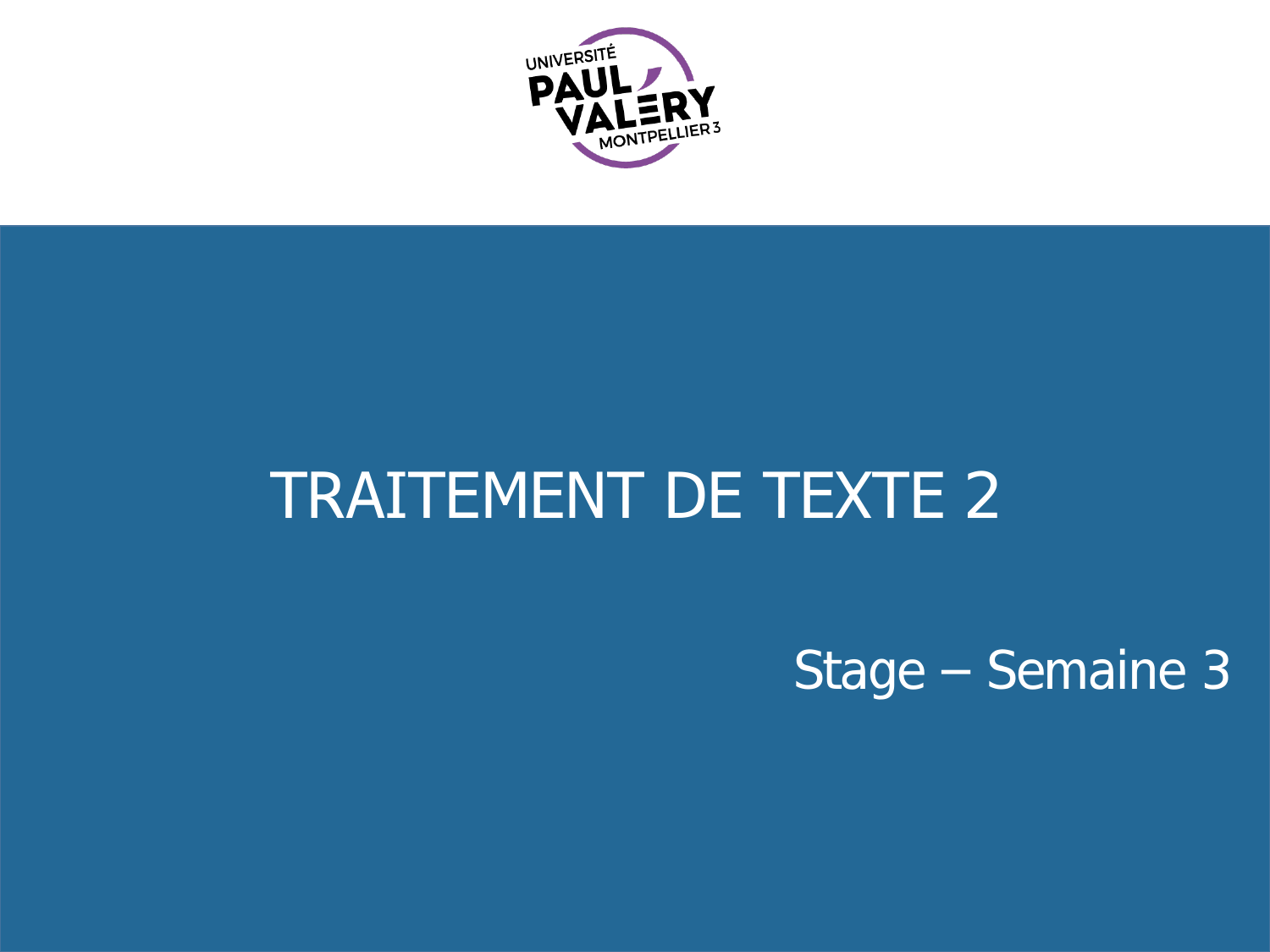

# Traitement de TEXTE 2
Stage – Semaine 3